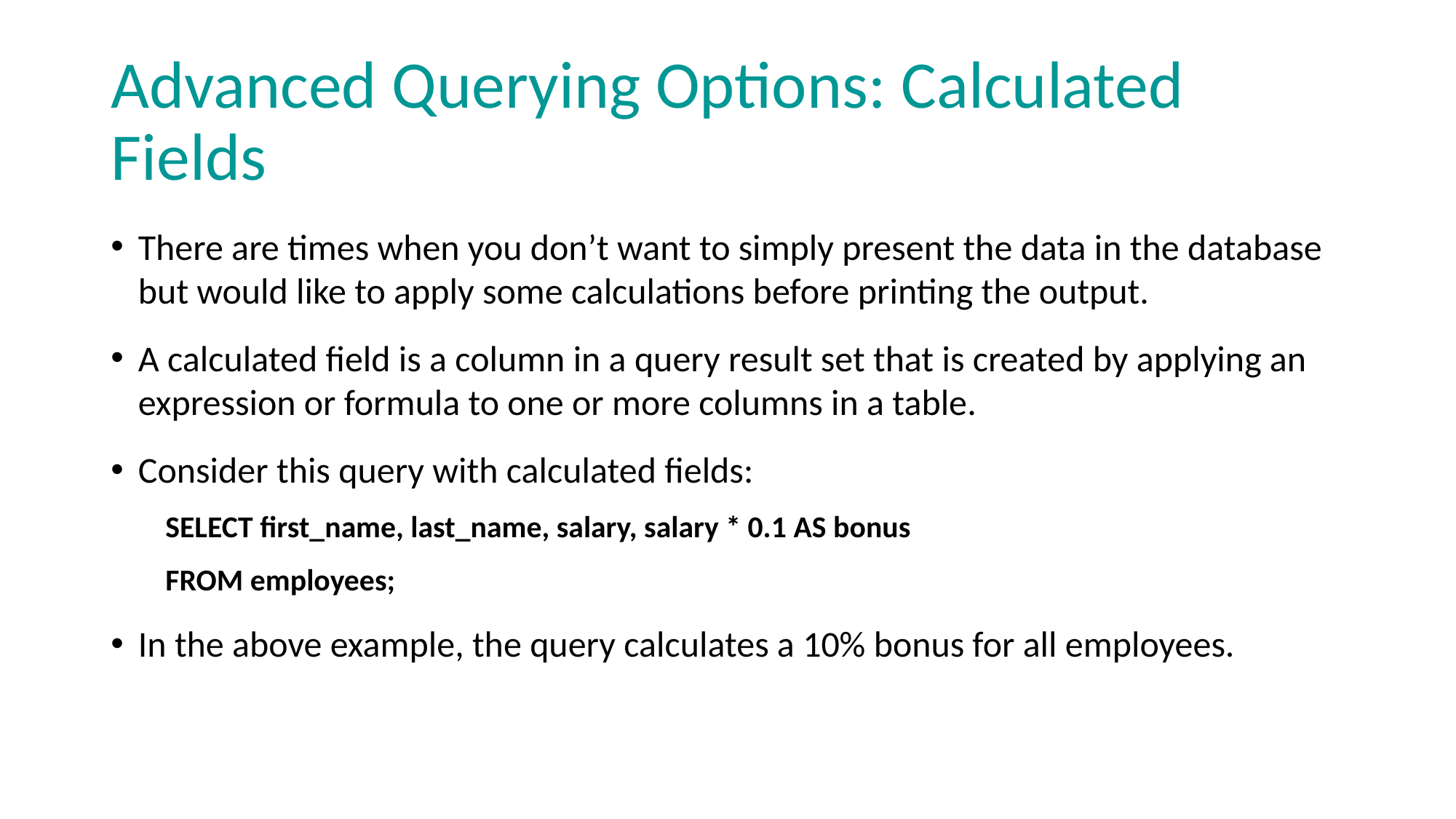

# Advanced Querying Options: Calculated Fields
There are times when you don’t want to simply present the data in the database but would like to apply some calculations before printing the output.
A calculated field is a column in a query result set that is created by applying an expression or formula to one or more columns in a table.
Consider this query with calculated fields:
SELECT first_name, last_name, salary, salary * 0.1 AS bonus
FROM employees;
In the above example, the query calculates a 10% bonus for all employees.